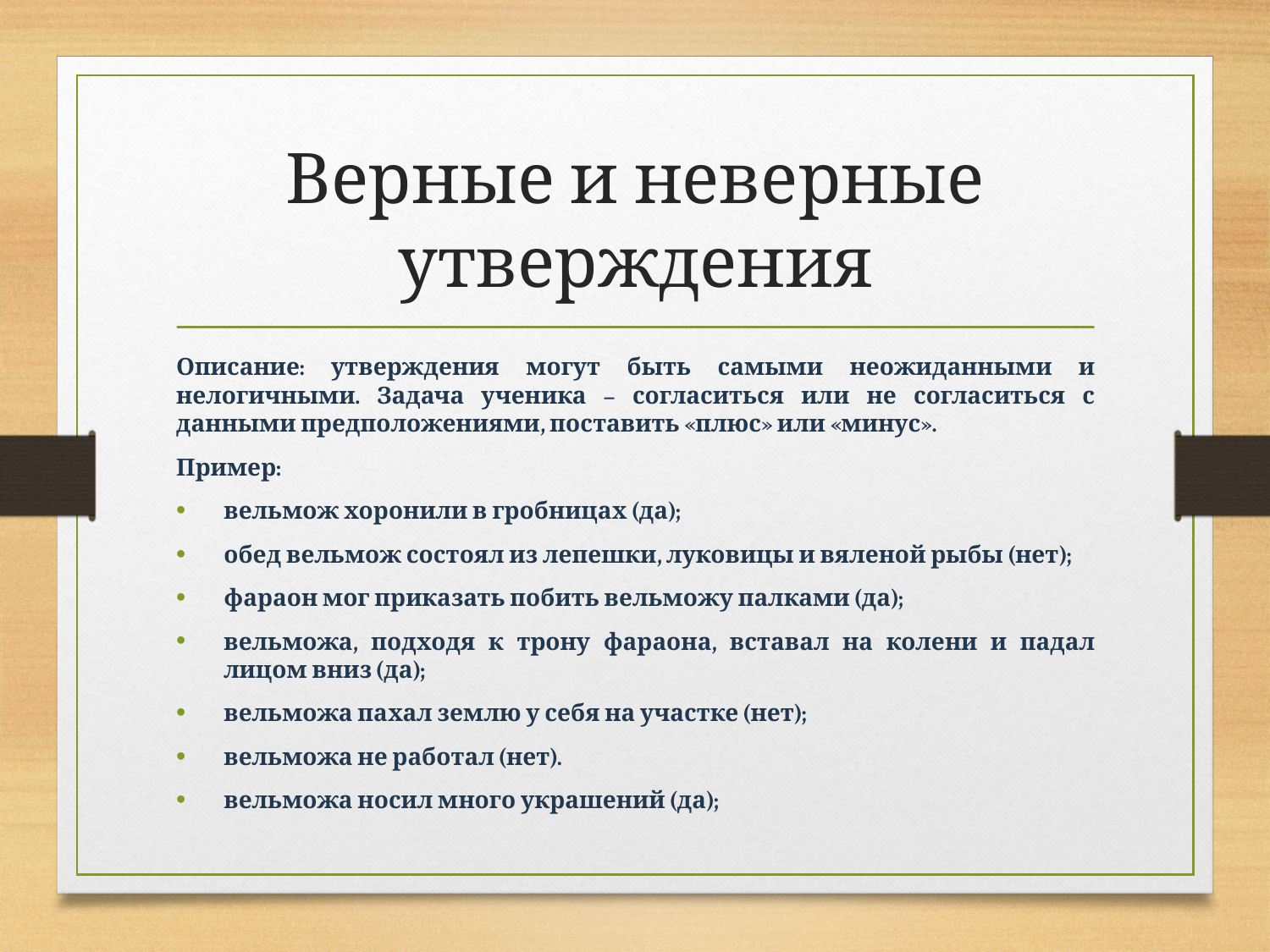

# Верные и неверные утверждения
Описание: утверждения могут быть самыми неожиданными и нелогичными. Задача ученика – согласиться или не согласиться с данными предположениями, поставить «плюс» или «минус».
Пример:
вельмож хоронили в гробницах (да);
обед вельмож состоял из лепешки, луковицы и вяленой рыбы (нет);
фараон мог приказать побить вельможу палками (да);
вельможа, подходя к трону фараона, вставал на колени и падал лицом вниз (да);
вельможа пахал землю у себя на участке (нет);
вельможа не работал (нет).
вельможа носил много украшений (да);